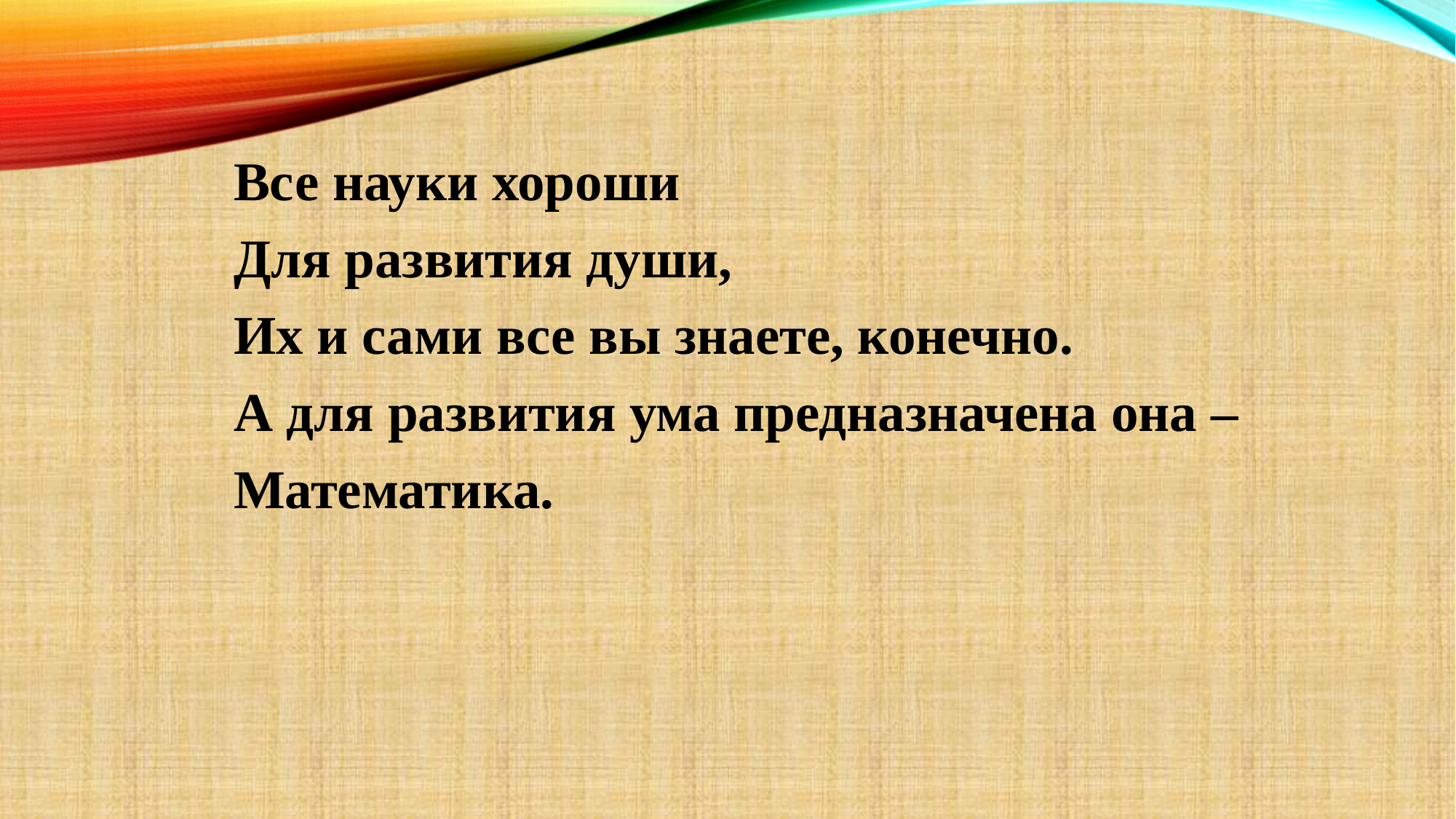

Все науки хороши
Для развития души,
Их и сами все вы знаете, конечно.
А для развития ума предназначена она –
Математика.